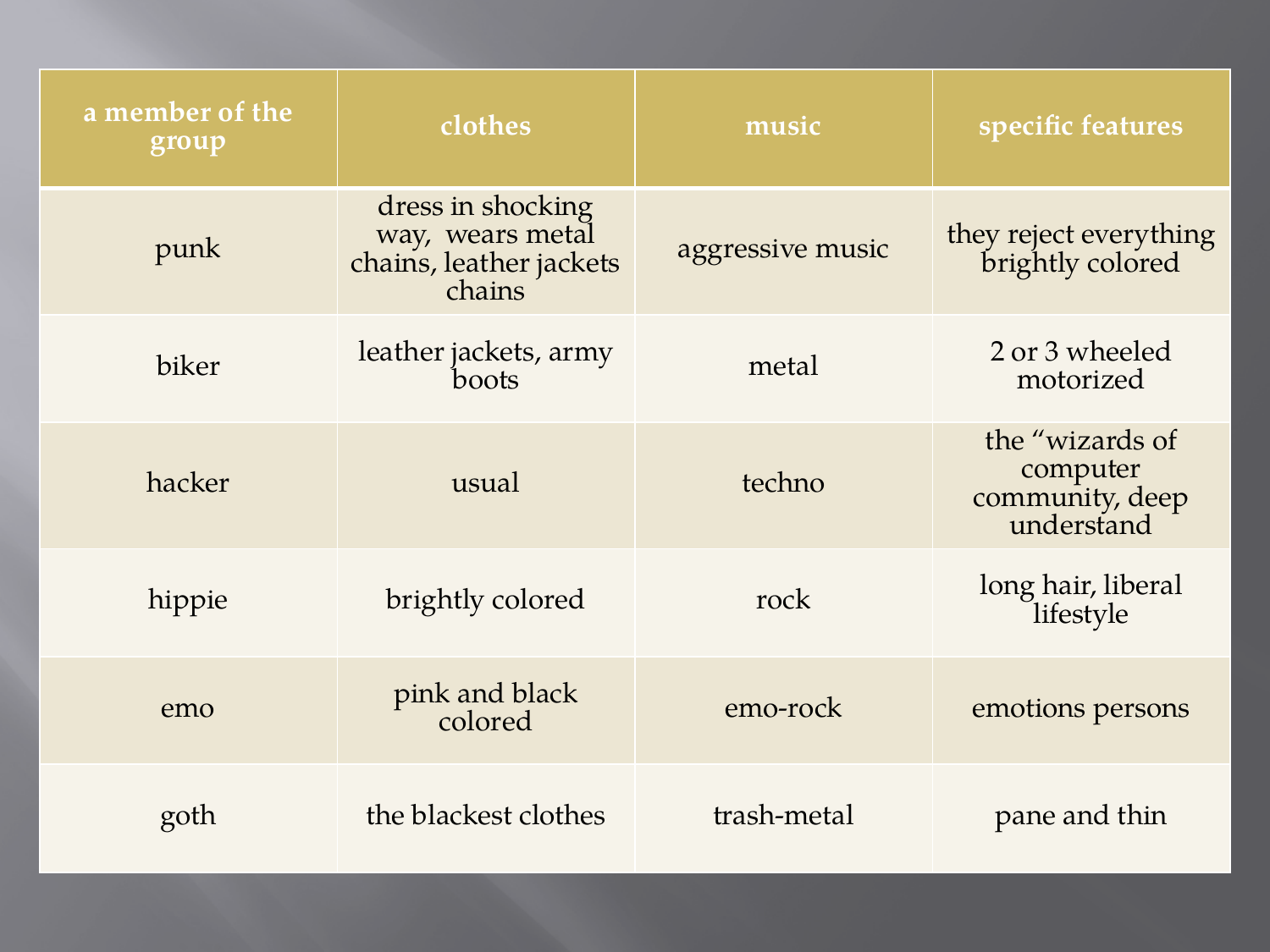

| a member of the group | clothes | music | specific features |
| --- | --- | --- | --- |
| punk | dress in shocking way, wears metal chains, leather jackets chains | aggressive music | they reject everything brightly colored |
| biker | leather jackets, army boots | metal | 2 or 3 wheeled motorized |
| hacker | usual | techno | the “wizards of computer community, deep understand |
| hippie | brightly colored | rock | long hair, liberal lifestyle |
| emo | pink and black colored | emo-rock | emotions persons |
| goth | the blackest clothes | trash-metal | pane and thin |